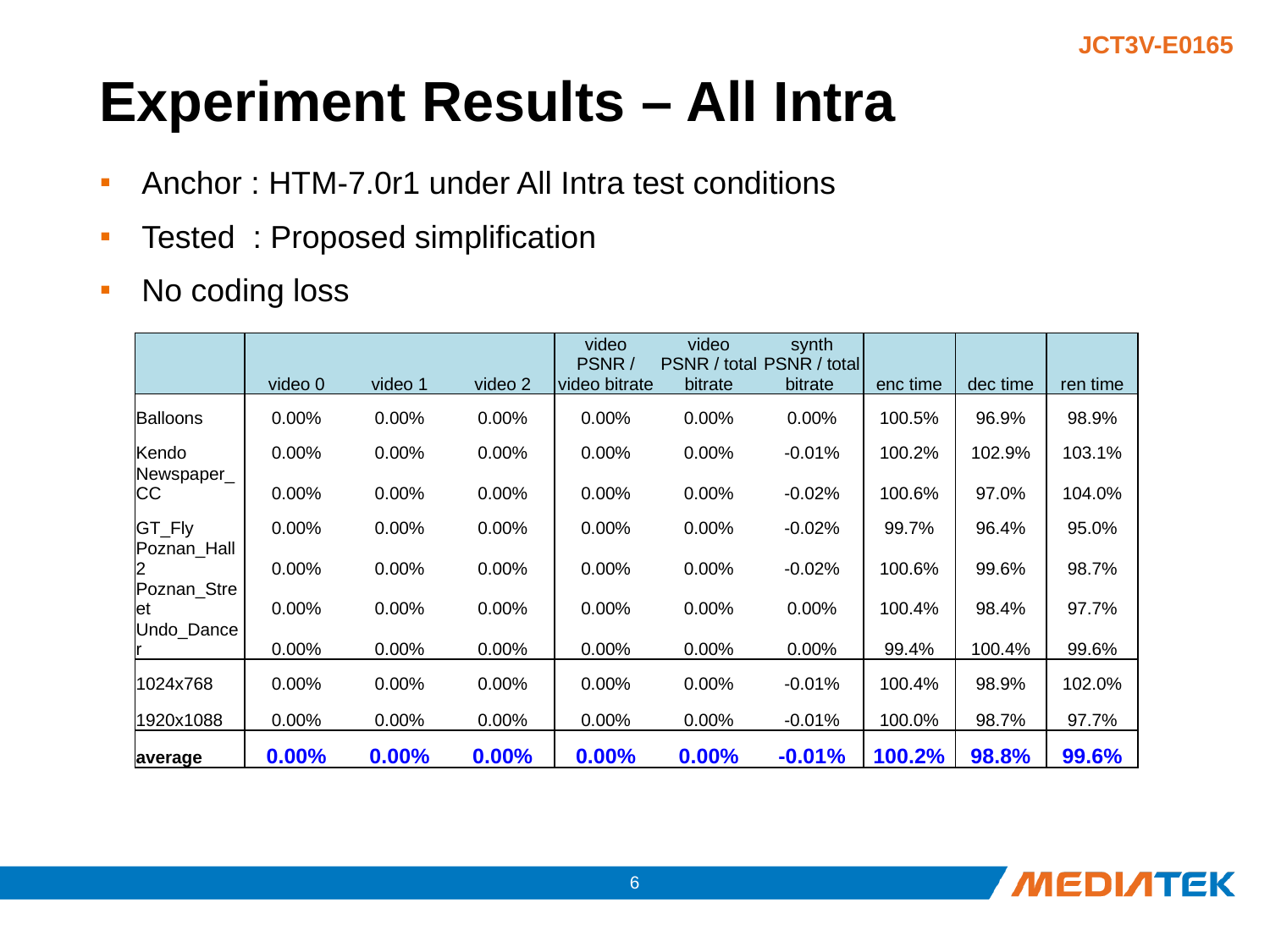

# Experiment Results – All Intra
Anchor : HTM-7.0r1 under All Intra test conditions
Tested  : Proposed simplification
No coding loss

|  | video 0 | video 1 | video 2 | video PSNR / video bitrate | video PSNR / total bitrate | synth PSNR / total bitrate | enc time | dec time | ren time |
| --- | --- | --- | --- | --- | --- | --- | --- | --- | --- |
| Balloons | 0.00% | 0.00% | 0.00% | 0.00% | 0.00% | 0.00% | 100.5% | 96.9% | 98.9% |
| Kendo | 0.00% | 0.00% | 0.00% | 0.00% | 0.00% | -0.01% | 100.2% | 102.9% | 103.1% |
| Newspaper\_CC | 0.00% | 0.00% | 0.00% | 0.00% | 0.00% | -0.02% | 100.6% | 97.0% | 104.0% |
| GT\_Fly | 0.00% | 0.00% | 0.00% | 0.00% | 0.00% | -0.02% | 99.7% | 96.4% | 95.0% |
| Poznan\_Hall2 | 0.00% | 0.00% | 0.00% | 0.00% | 0.00% | -0.02% | 100.6% | 99.6% | 98.7% |
| Poznan\_Street | 0.00% | 0.00% | 0.00% | 0.00% | 0.00% | 0.00% | 100.4% | 98.4% | 97.7% |
| Undo\_Dancer | 0.00% | 0.00% | 0.00% | 0.00% | 0.00% | 0.00% | 99.4% | 100.4% | 99.6% |
| 1024x768 | 0.00% | 0.00% | 0.00% | 0.00% | 0.00% | -0.01% | 100.4% | 98.9% | 102.0% |
| 1920x1088 | 0.00% | 0.00% | 0.00% | 0.00% | 0.00% | -0.01% | 100.0% | 98.7% | 97.7% |
| average | 0.00% | 0.00% | 0.00% | 0.00% | 0.00% | -0.01% | 100.2% | 98.8% | 99.6% |
6